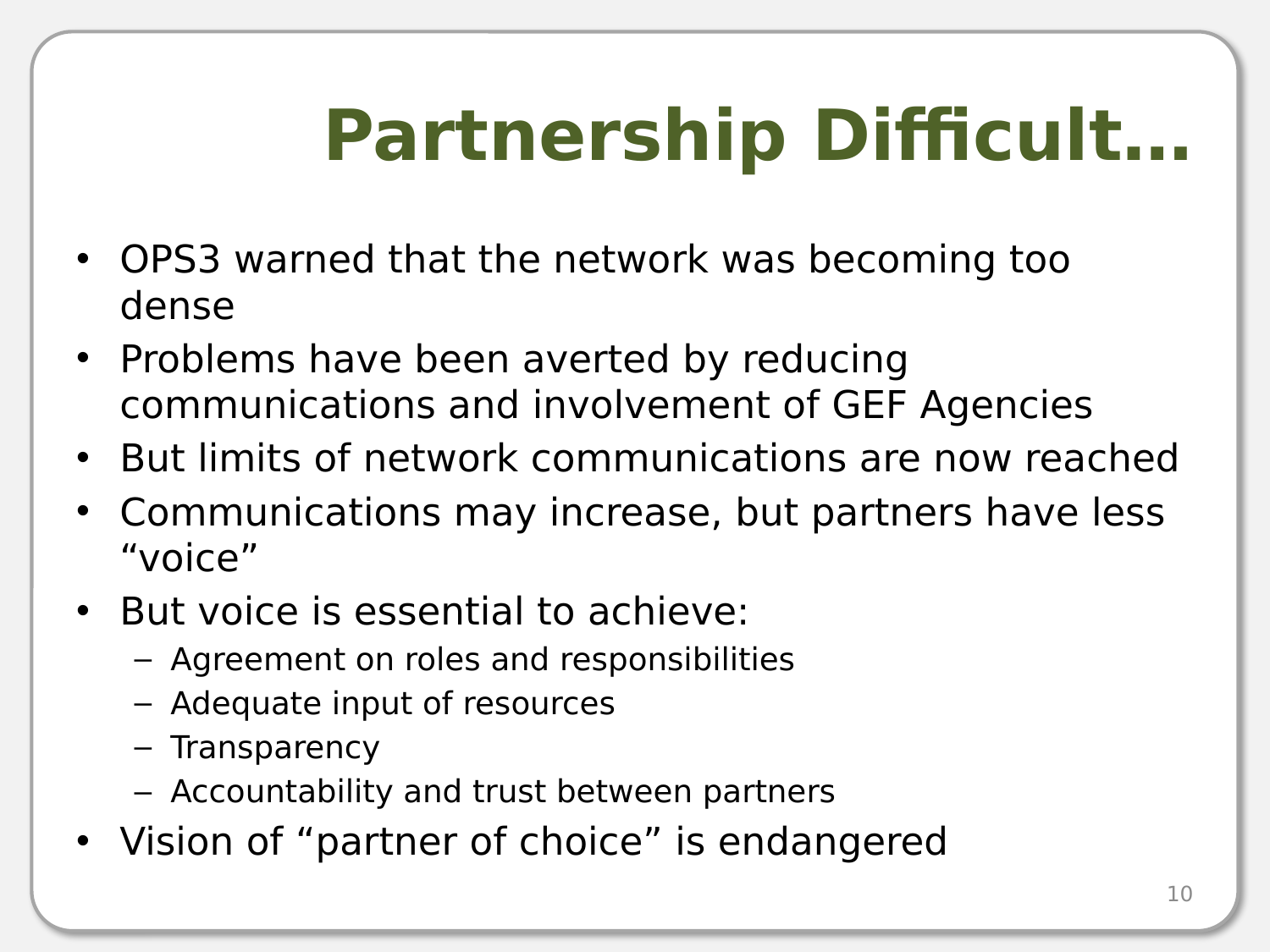

# Partnership Difficult…
OPS3 warned that the network was becoming too dense
Problems have been averted by reducing communications and involvement of GEF Agencies
But limits of network communications are now reached
Communications may increase, but partners have less “voice”
But voice is essential to achieve:
Agreement on roles and responsibilities
Adequate input of resources
Transparency
Accountability and trust between partners
Vision of “partner of choice” is endangered
10